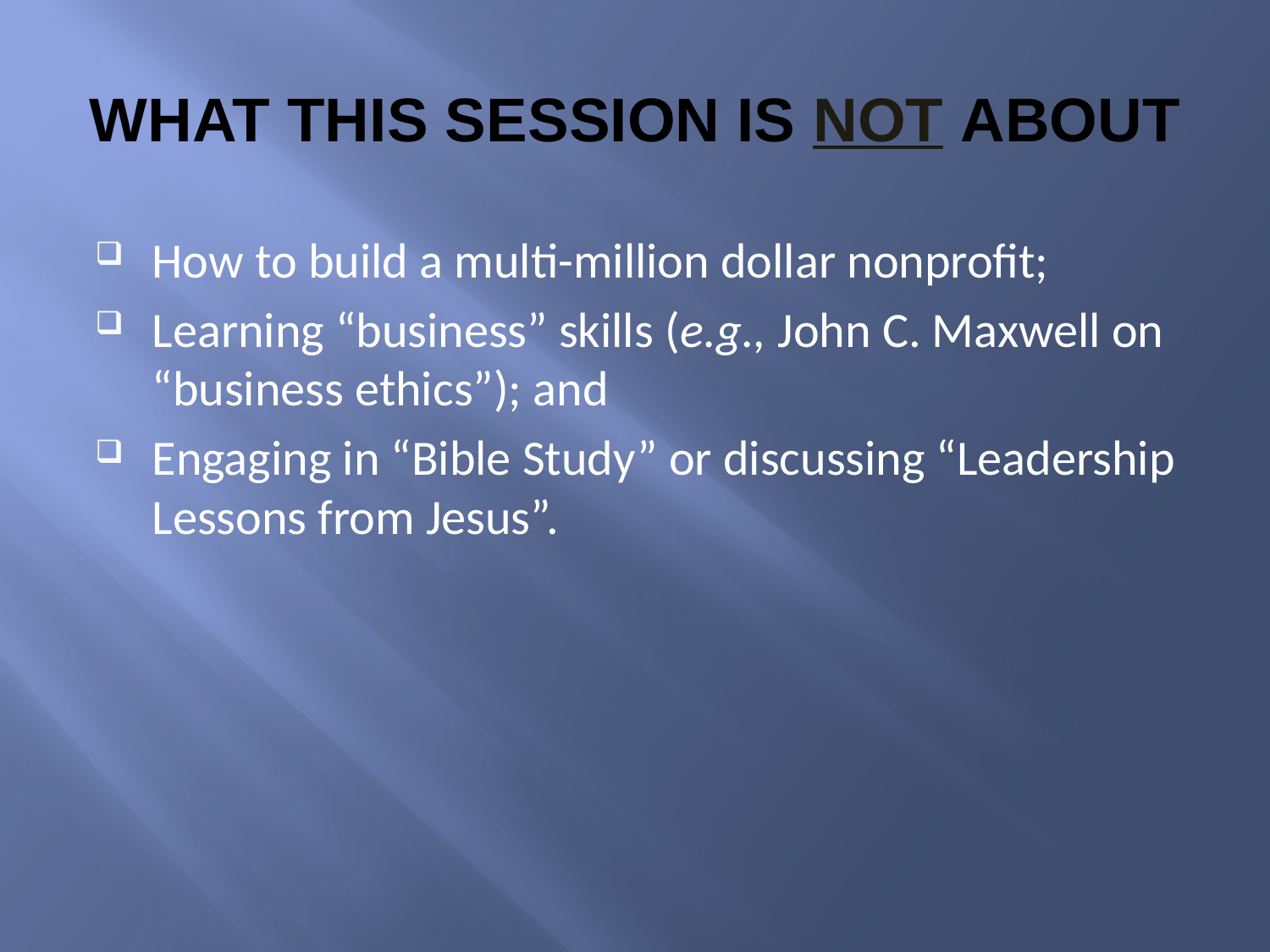

# WHAT THIS SESSION IS NOT ABOUT
How to build a multi-million dollar nonprofit;
Learning “business” skills (e.g., John C. Maxwell on “business ethics”); and
Engaging in “Bible Study” or discussing “Leadership Lessons from Jesus”.